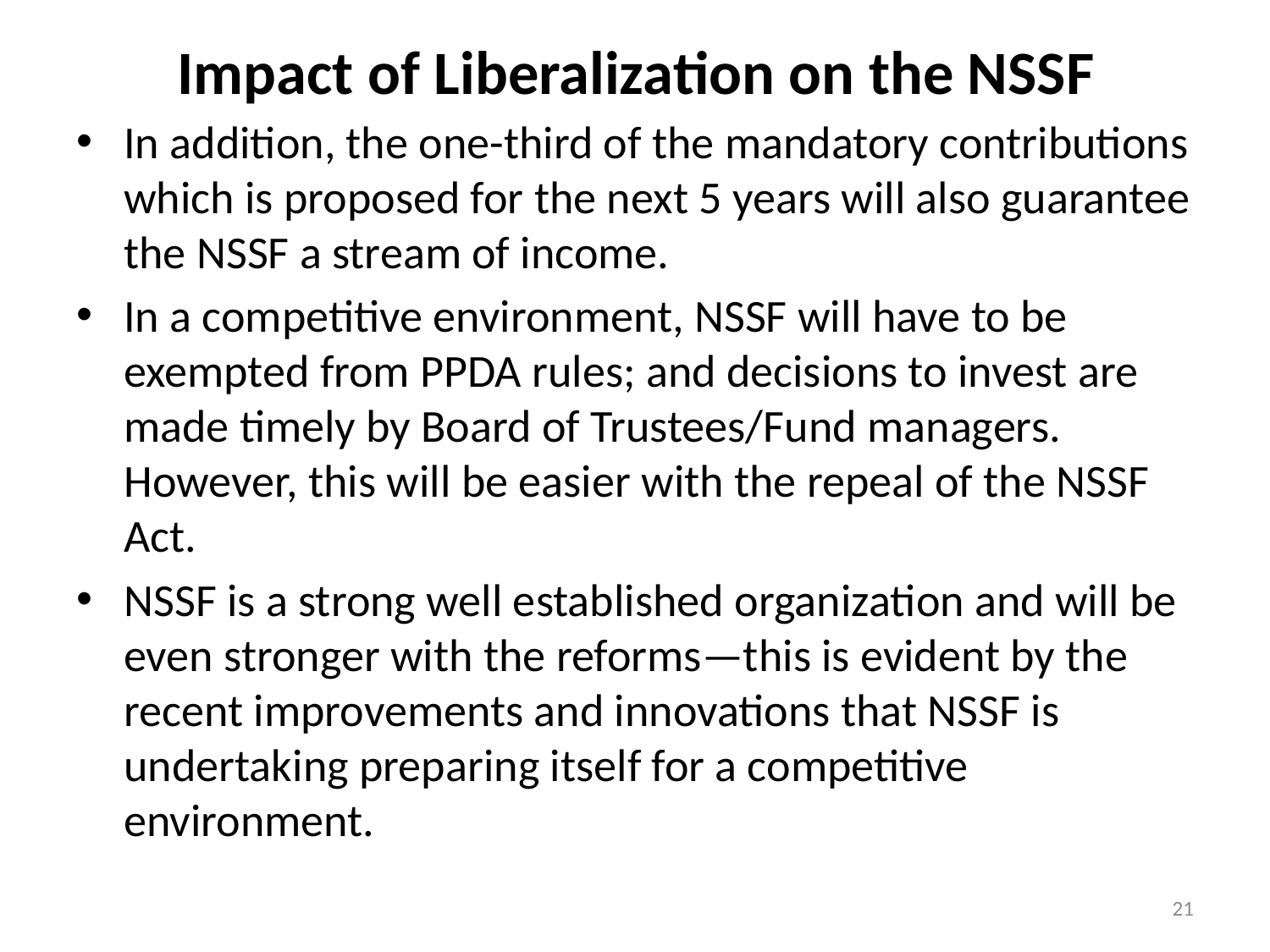

# Impact of Liberalization on the NSSF
In addition, the one-third of the mandatory contributions which is proposed for the next 5 years will also guarantee the NSSF a stream of income.
In a competitive environment, NSSF will have to be exempted from PPDA rules; and decisions to invest are made timely by Board of Trustees/Fund managers. However, this will be easier with the repeal of the NSSF Act.
NSSF is a strong well established organization and will be even stronger with the reforms—this is evident by the recent improvements and innovations that NSSF is undertaking preparing itself for a competitive environment.
21